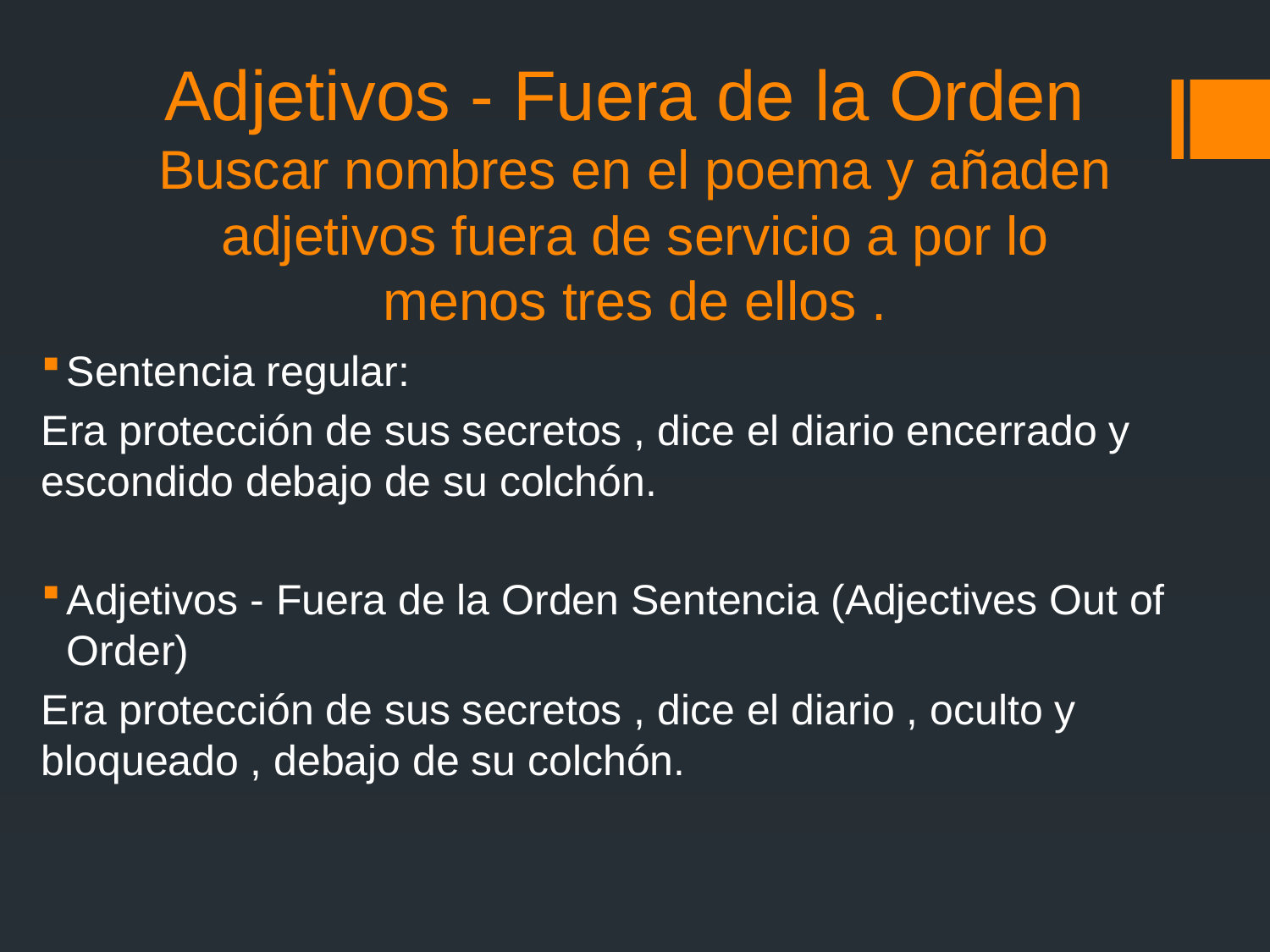

# Adjetivos - Fuera de la Orden Buscar nombres en el poema y añaden adjetivos fuera de servicio a por lo menos tres de ellos .
Sentencia regular:
Era protección de sus secretos , dice el diario encerrado y escondido debajo de su colchón.

Adjetivos - Fuera de la Orden Sentencia (Adjectives Out of Order)
Era protección de sus secretos , dice el diario , oculto y bloqueado , debajo de su colchón.